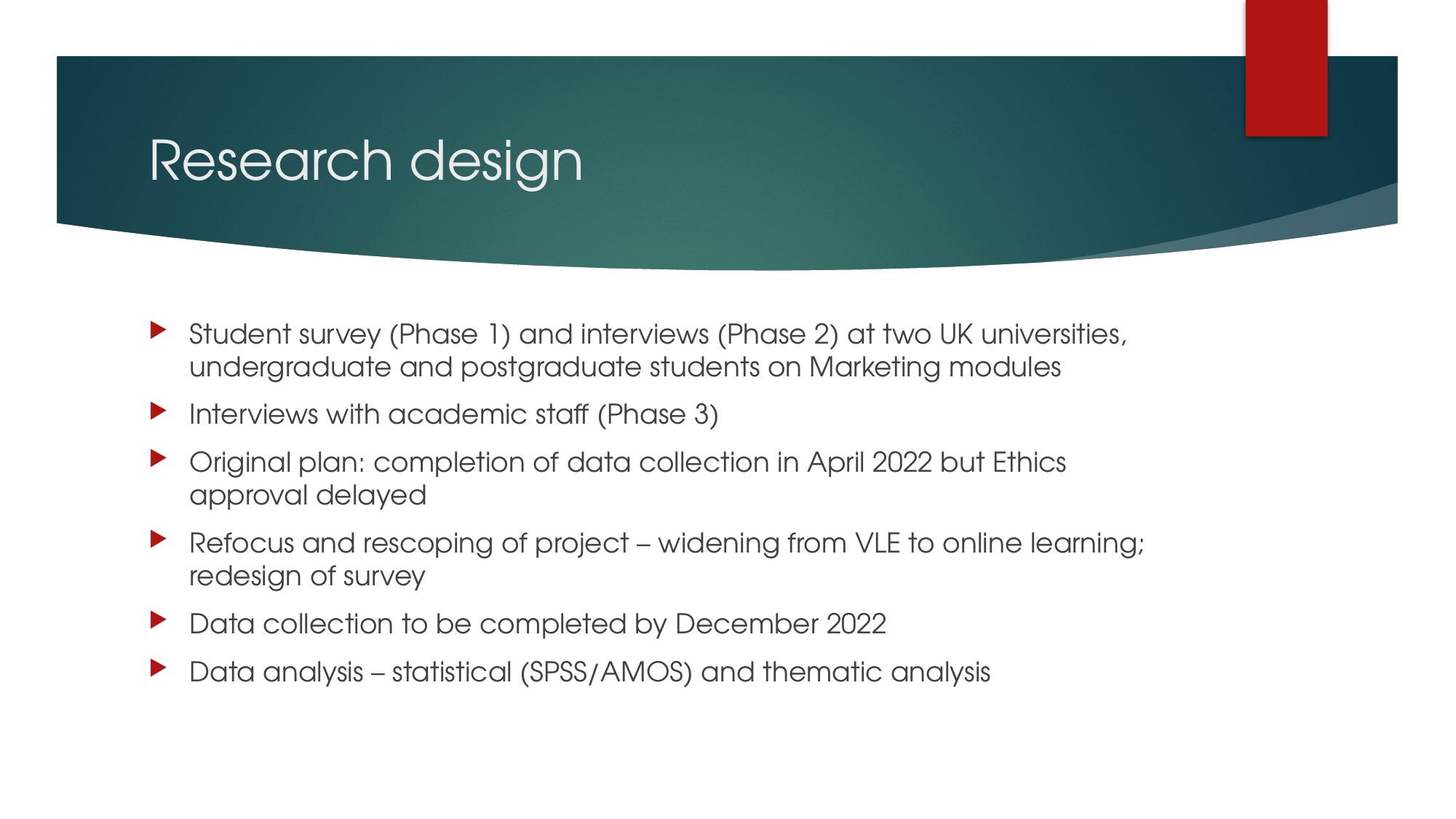

# Research design
Student survey (Phase 1) and interviews (Phase 2) at two UK universities, undergraduate and postgraduate students on Marketing modules
Interviews with academic staff (Phase 3)
Original plan: completion of data collection in April 2022 but Ethics approval delayed
Refocus and rescoping of project – widening from VLE to online learning; redesign of survey
Data collection to be completed by December 2022
Data analysis – statistical (SPSS/AMOS) and thematic analysis